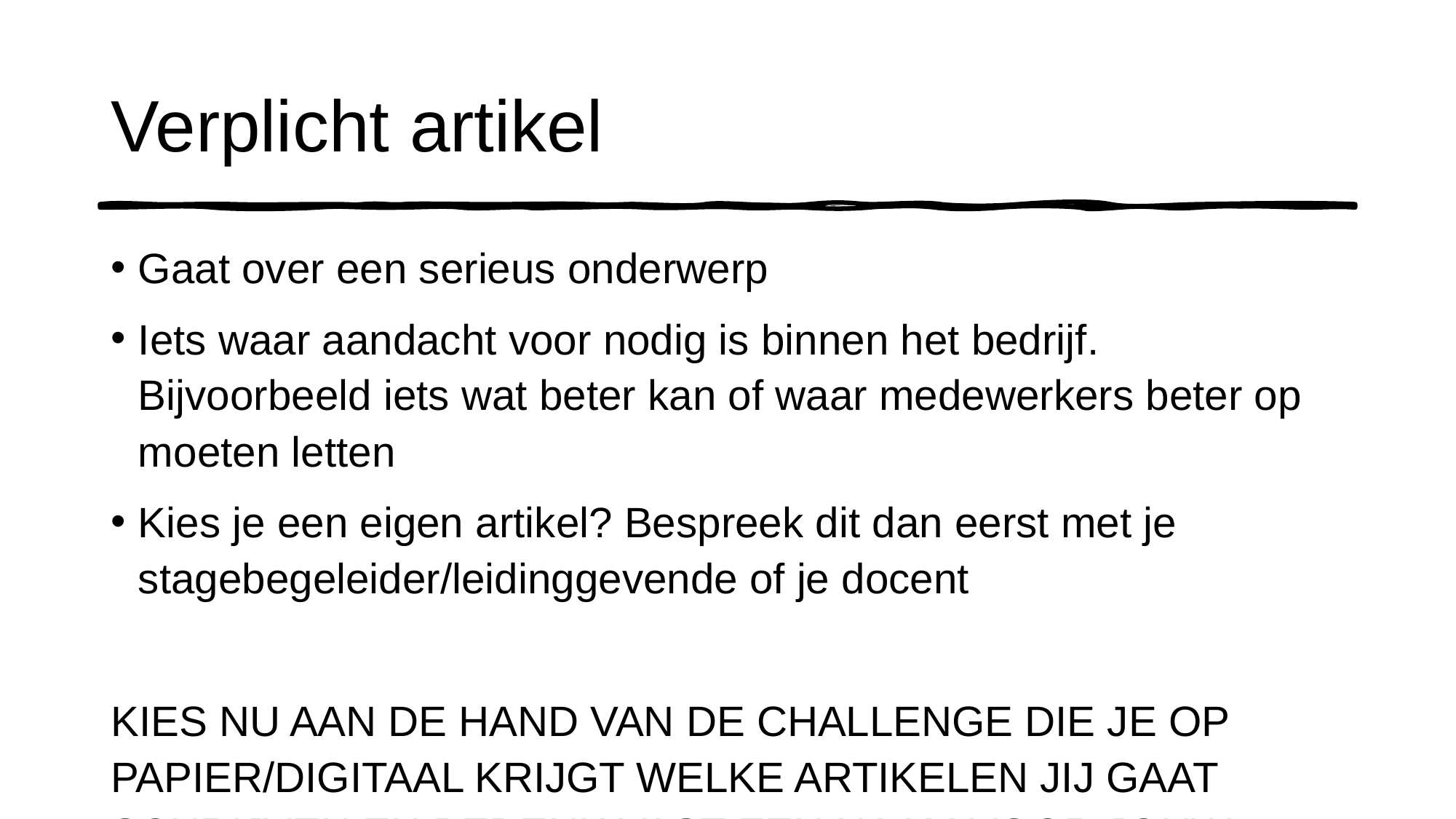

# Verplicht artikel
Gaat over een serieus onderwerp
Iets waar aandacht voor nodig is binnen het bedrijf. Bijvoorbeeld iets wat beter kan of waar medewerkers beter op moeten letten
Kies je een eigen artikel? Bespreek dit dan eerst met je stagebegeleider/leidinggevende of je docent

KIES NU AAN DE HAND VAN DE CHALLENGE DIE JE OP PAPIER/DIGITAAL KRIJGT WELKE ARTIKELEN JIJ GAAT SCHRIJVEN EN BEDENK VAST EEN NAAM VOOR JOUW MEDEWERKERSMAGAZINE